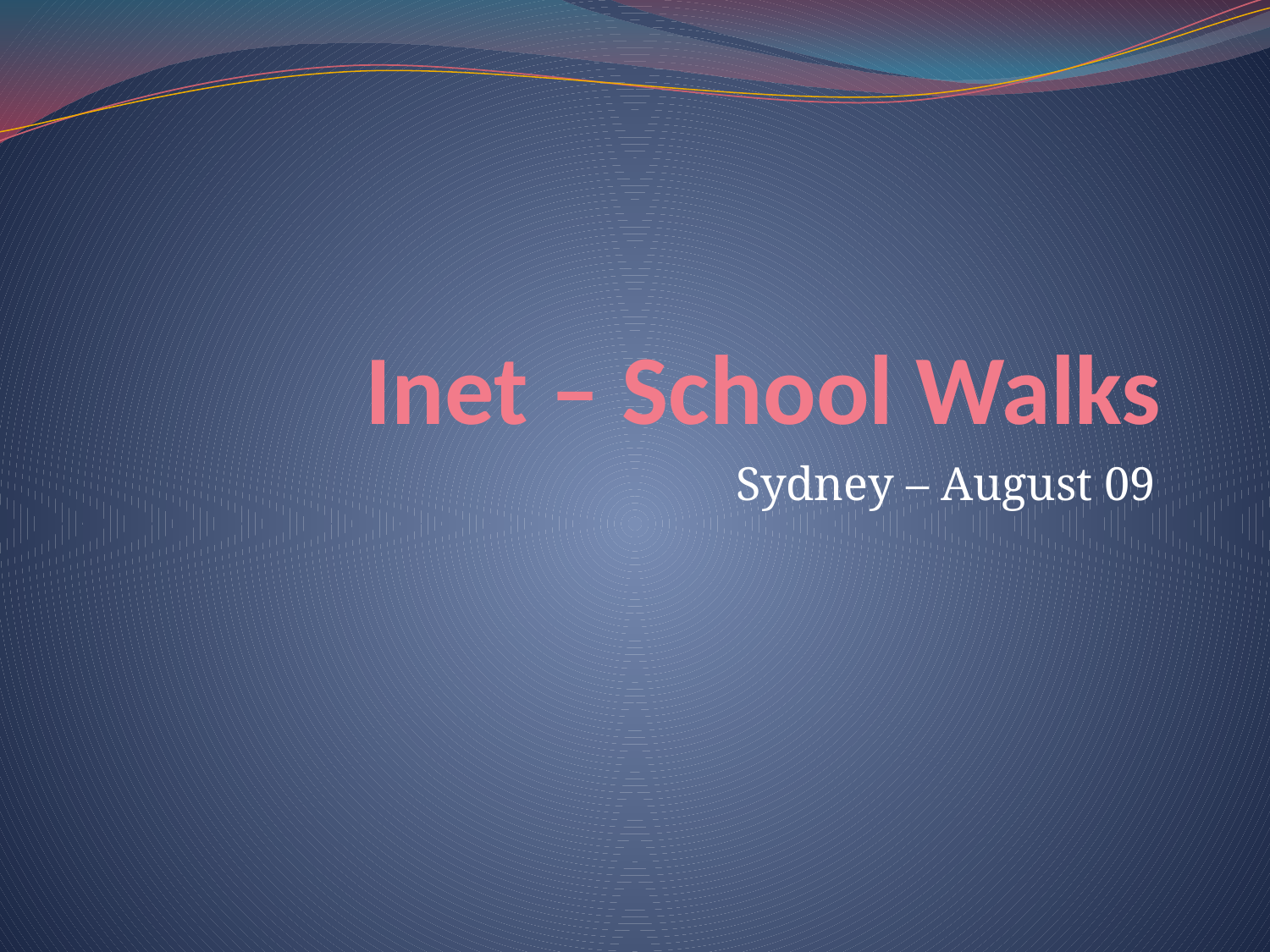

# Inet – School Walks
Sydney – August 09